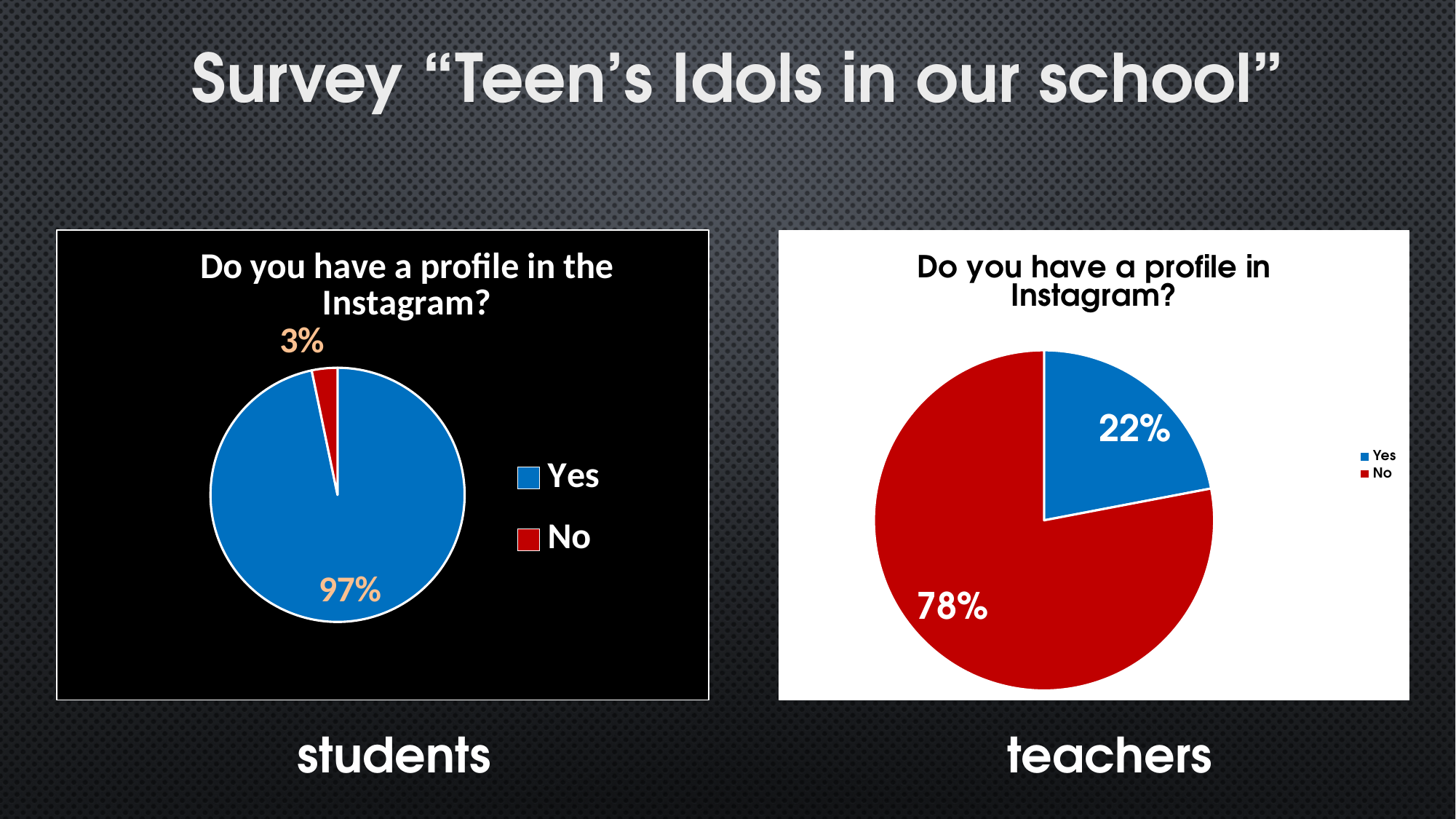

Survey “Teen’s Idols in our school”

### Chart: Do you have a profile in the Instagram?

| Category | Продажи |
|---|---|
| Yes | 95.0 |
| No | 3.2 |

### Chart: Do you have a profile in Instagram?

| Category | ) Do you have a profile on Instagram? |
|---|---|
| Yes | 22.0 |
| No | 78.0 |
teachers
students